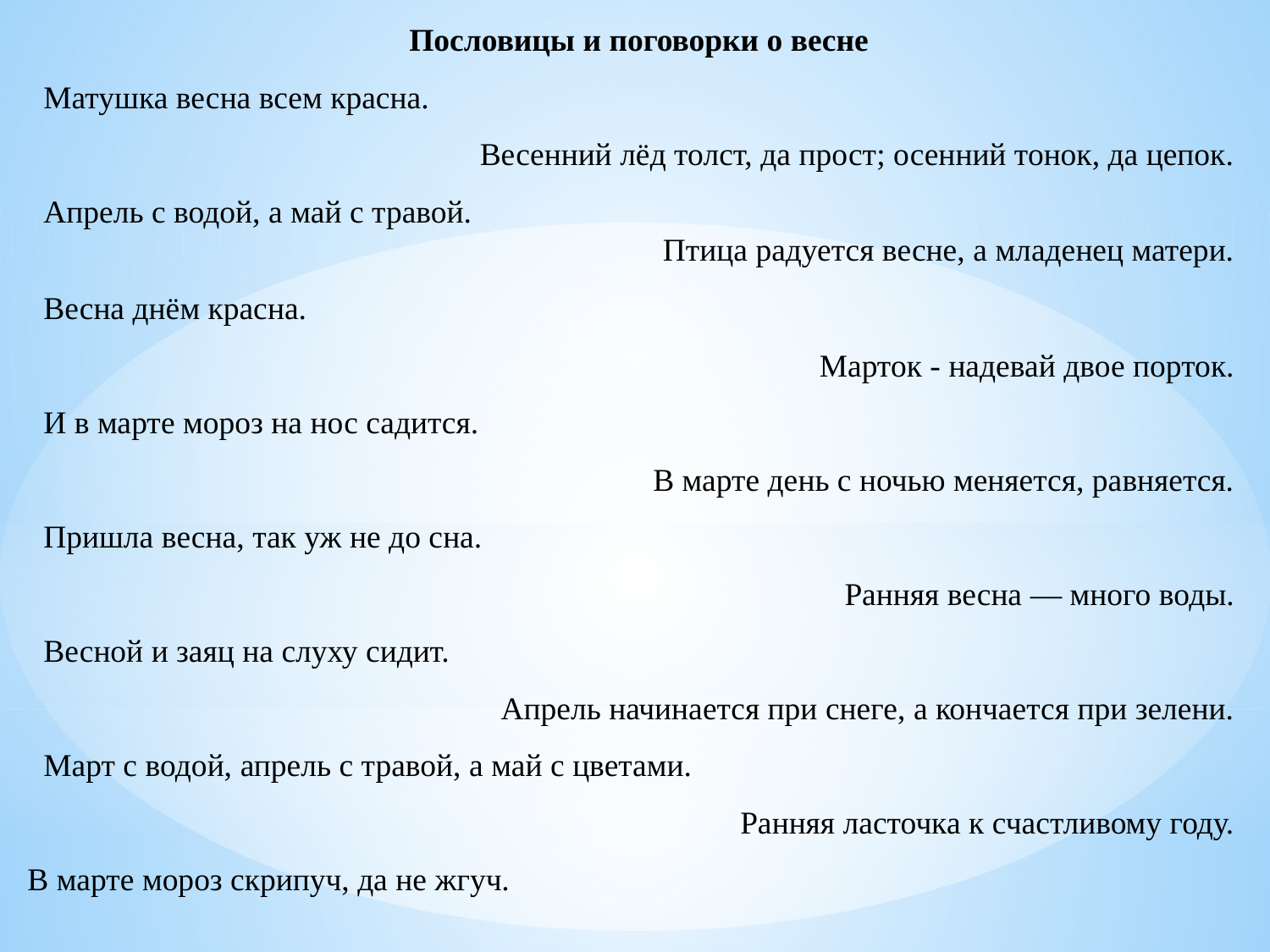

Пословицы и поговорки о весне
  Матушка весна всем красна.
  Весенний лёд толст, да прост; осенний тонок, да цепок.
  Апрель с водой, а май с травой.
  Птица радуется весне, а младенец матери.
  Весна днём красна.
  Марток - надевай двое порток.
  И в марте мороз на нос садится.
  В марте день с ночью меняется, равняется.
  Пришла весна, так уж не до сна.
  Ранняя весна — много воды.
  Весной и заяц на слуху сидит.
  Апрель начинается при снеге, а кончается при зелени.
  Март с водой, апрель с травой, а май с цветами.
  Ранняя ласточка к счастливому году.
В марте мороз скрипуч, да не жгуч.